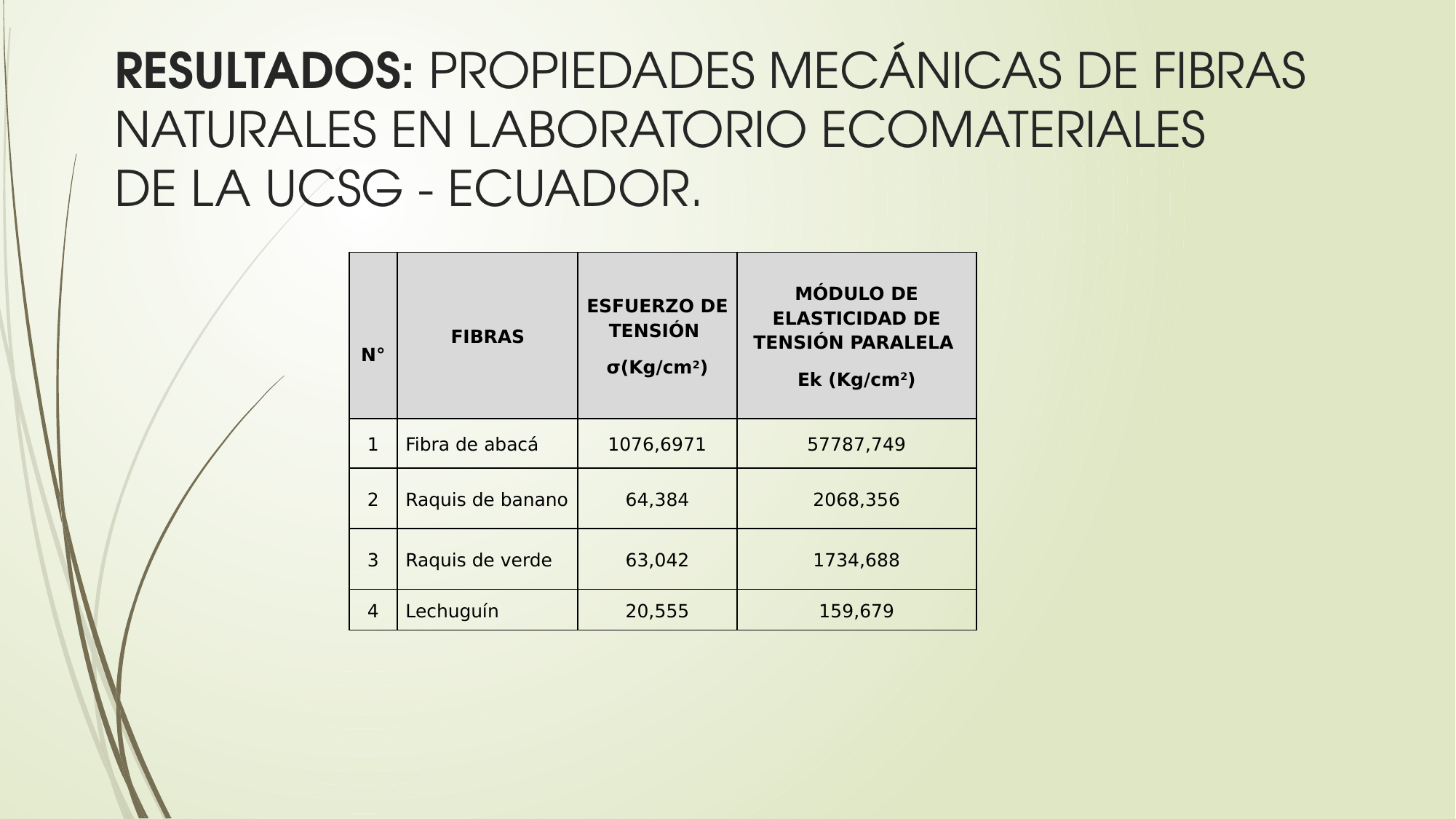

# RESULTADOS: PROPIEDADES MECÁNICAS DE FIBRAS NATURALES EN LABORATORIO ECOMATERIALES DE LA UCSG - ECUADOR.
| N° | FIBRAS | ESFUERZO DE TENSIÓN σ(Kg/cm2) | MÓDULO DE ELASTICIDAD DE TENSIÓN PARALELA Ek (Kg/cm2) |
| --- | --- | --- | --- |
| 1 | Fibra de abacá | 1076,6971 | 57787,749 |
| 2 | Raquis de banano | 64,384 | 2068,356 |
| 3 | Raquis de verde | 63,042 | 1734,688 |
| 4 | Lechuguín | 20,555 | 159,679 |